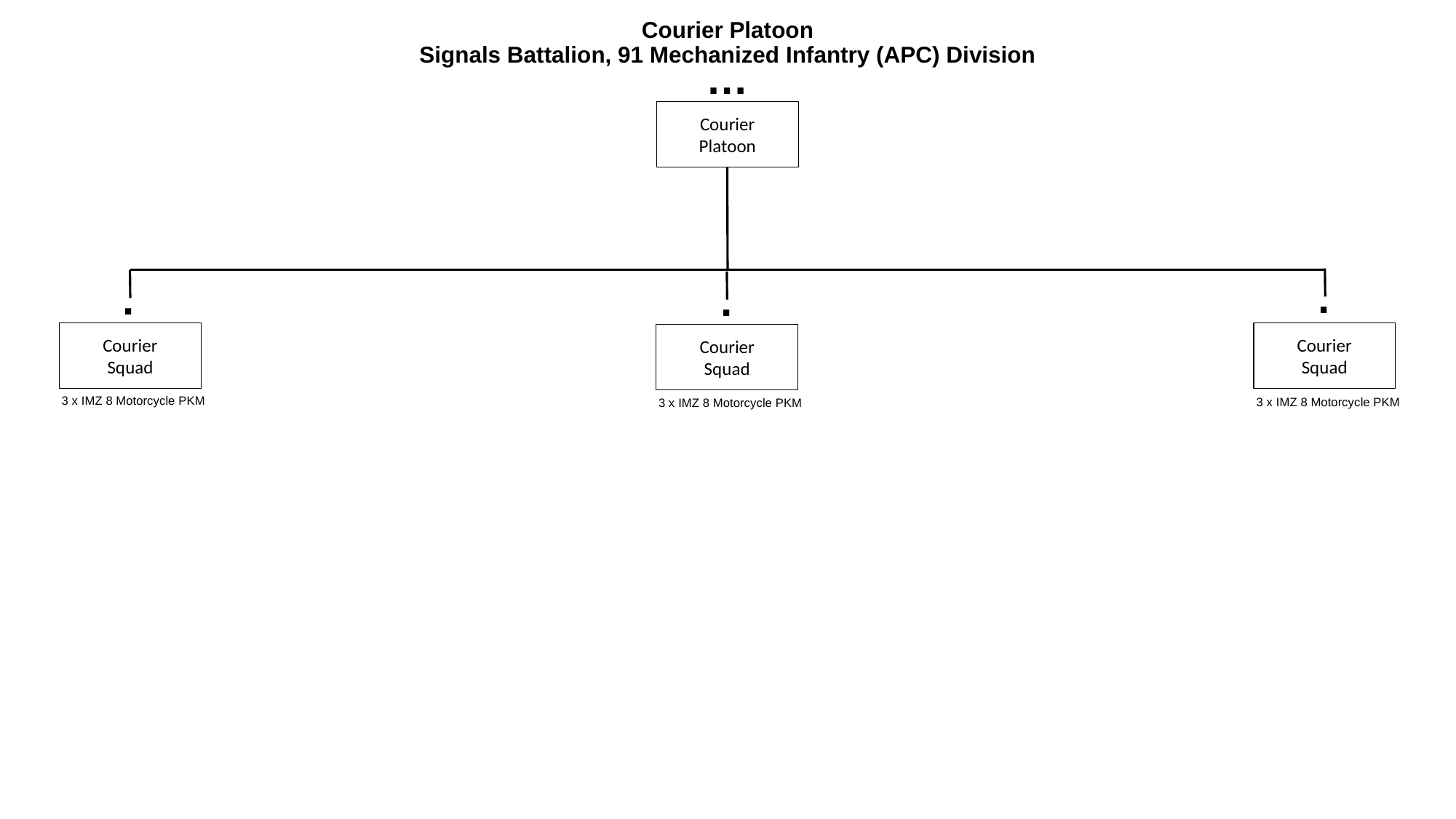

# Courier Platoon Signals Battalion, 91 Mechanized Infantry (APC) Division
…
Courier
Platoon
.
.
.
Courier
Squad
Courier
Squad
Courier
Squad
3 x IMZ 8 Motorcycle PKM
3 x IMZ 8 Motorcycle PKM
3 x IMZ 8 Motorcycle PKM